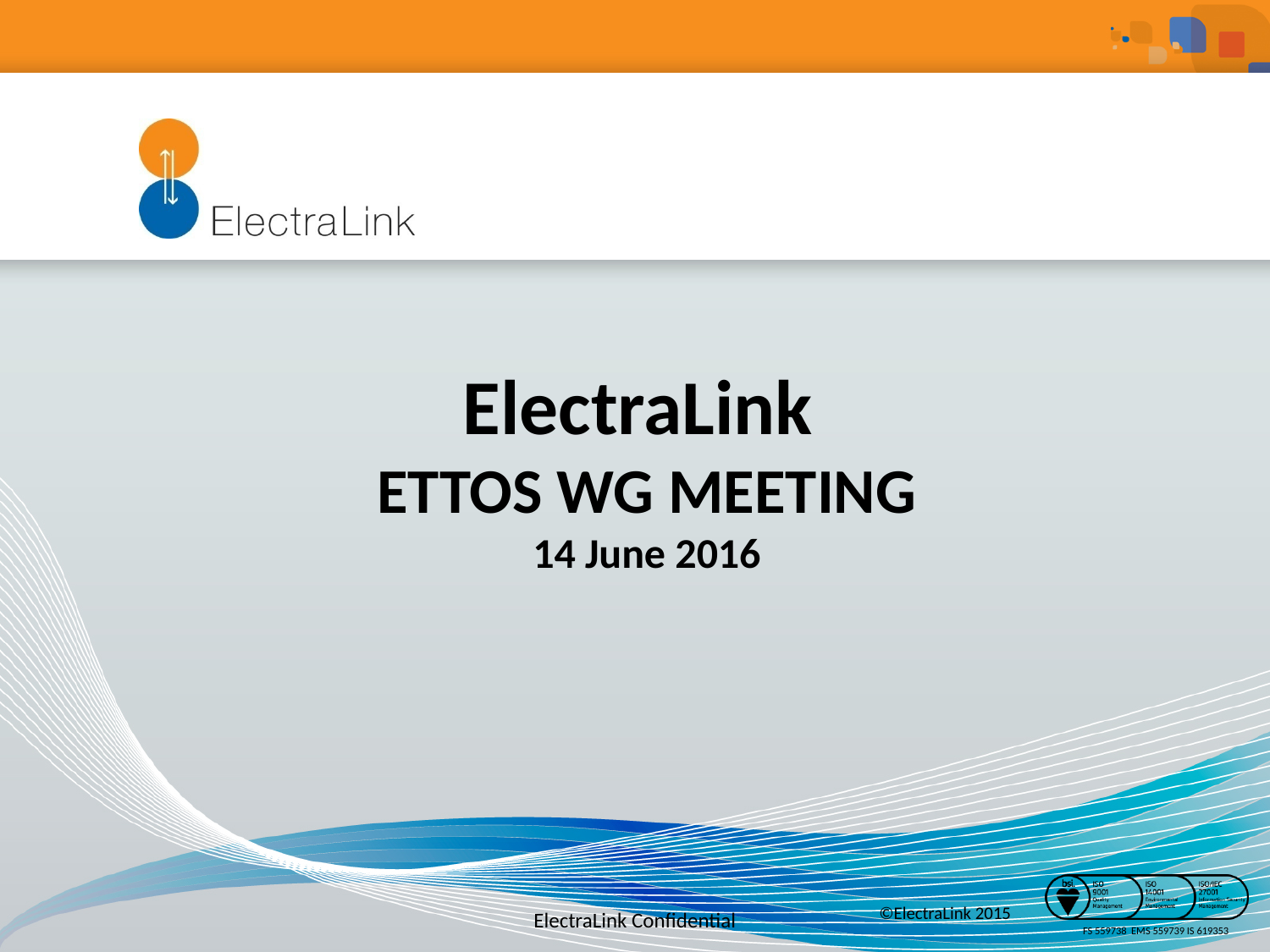

# ElectraLink ETTOS WG MEETING 14 June 2016